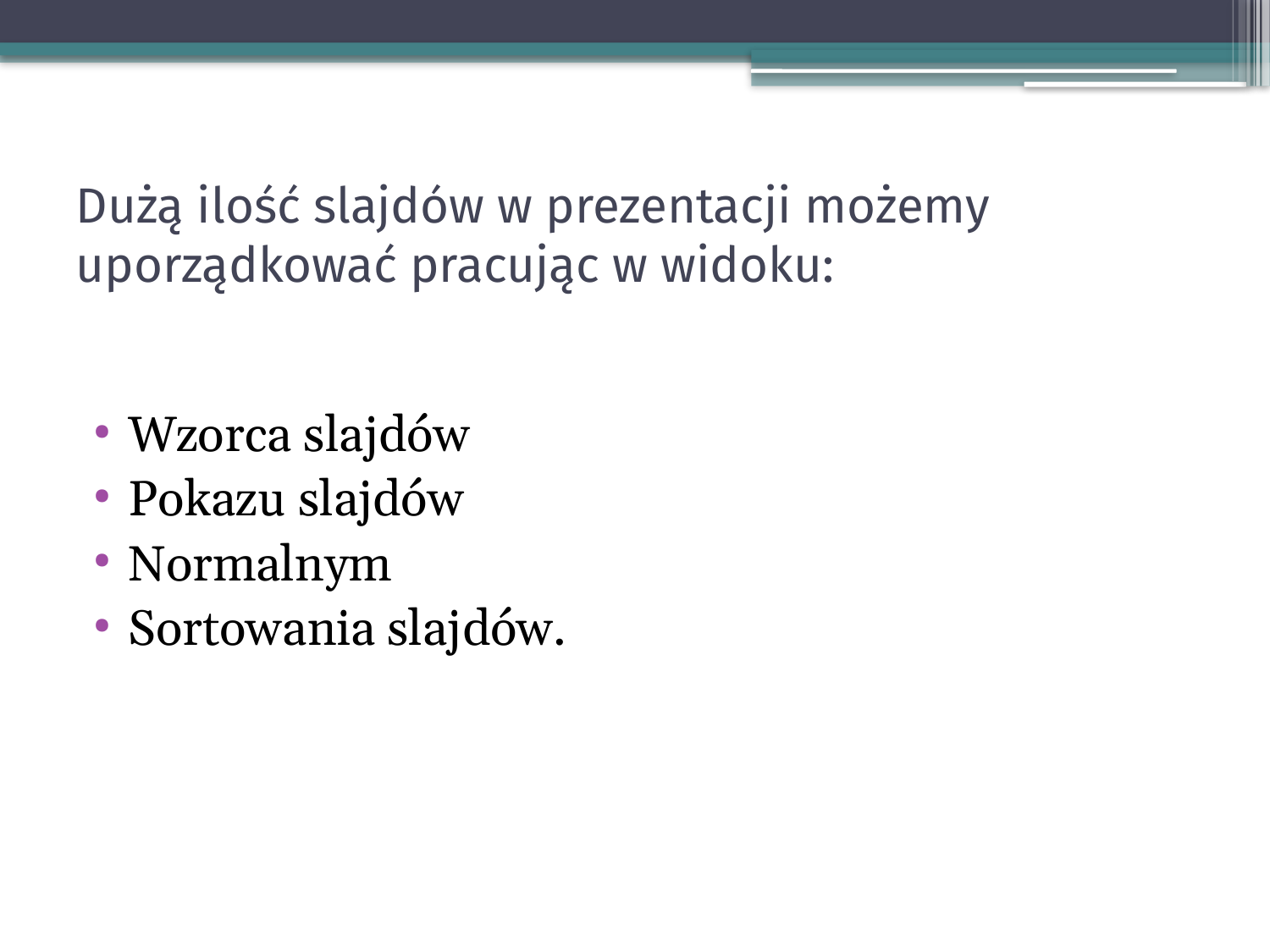

# Dużą ilość slajdów w prezentacji możemy uporządkować pracując w widoku:
Wzorca slajdów
Pokazu slajdów
Normalnym
Sortowania slajdów.